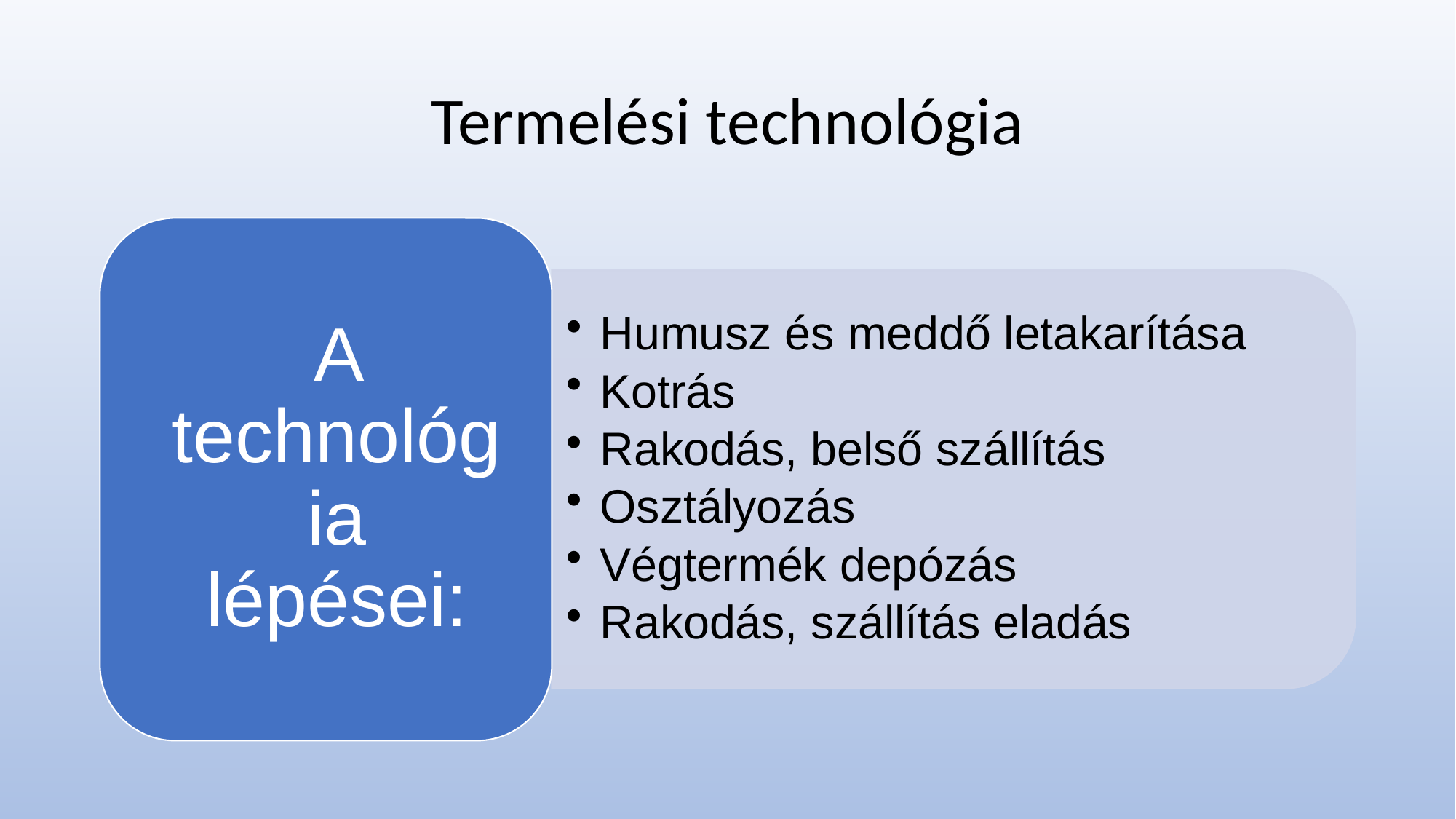

Termelési technológia
Humusz és meddő letakarítása
Kotrás
Rakodás, belső szállítás
Osztályozás
Végtermék depózás
Rakodás, szállítás eladás
A technológia lépései: